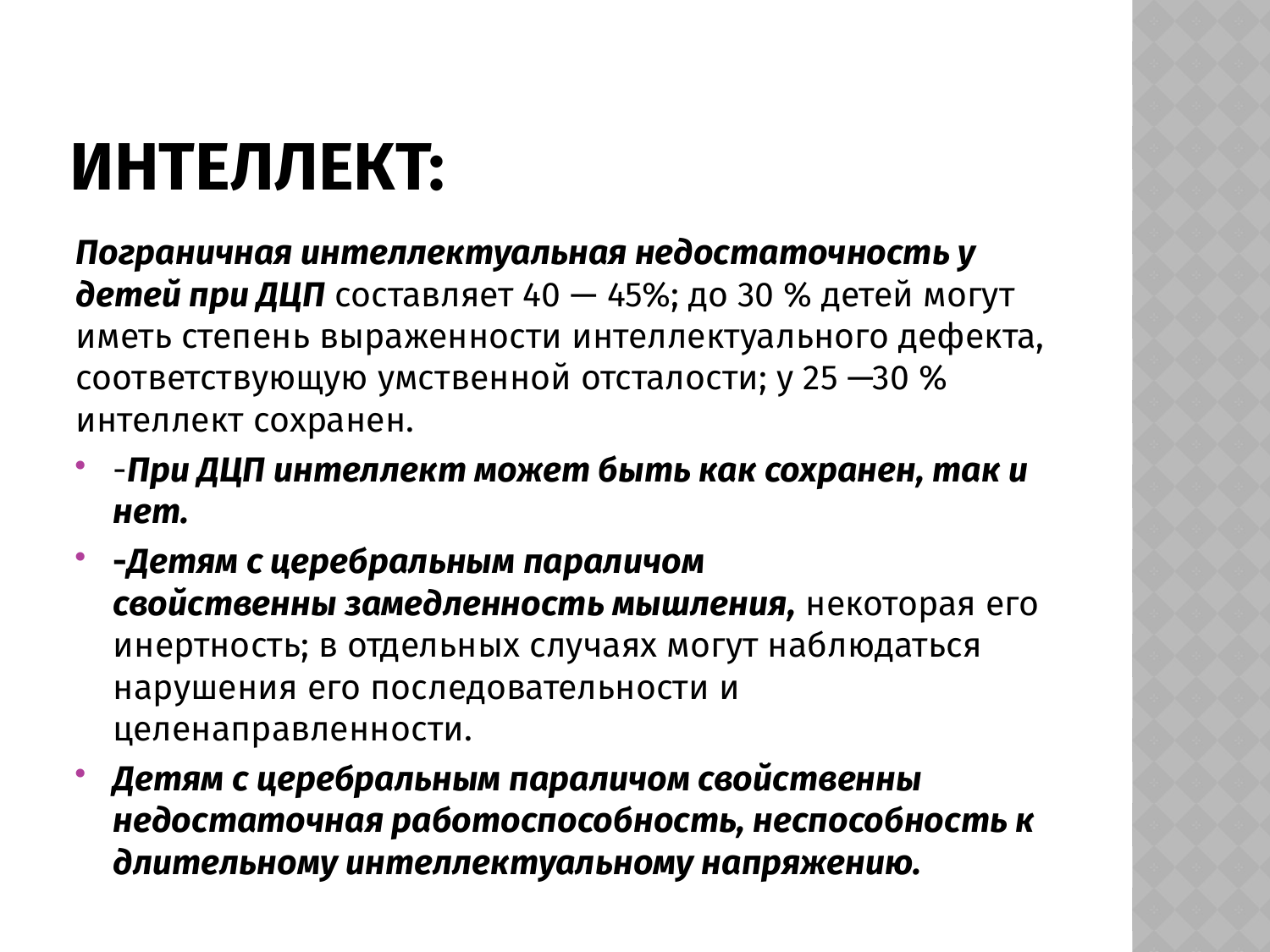

# Интеллект:
Пограничная интеллектуальная недостаточность у детей при ДЦП составляет 40 — 45%; до 30 % детей могут иметь степень выраженности интеллектуального дефекта, соответствующую умственной отсталости; у 25 —30 % интеллект сохранен.
-При ДЦП интеллект может быть как сохранен, так и нет.
-Детям с церебральным параличом свойственны замедленность мышления, некоторая его инертность; в отдельных случаях могут наблюдаться нарушения его последовательности и целенаправленности.
Детям с церебральным параличом свойственны недостаточная работоспособность, неспособность к длительному интеллектуальному напряжению.